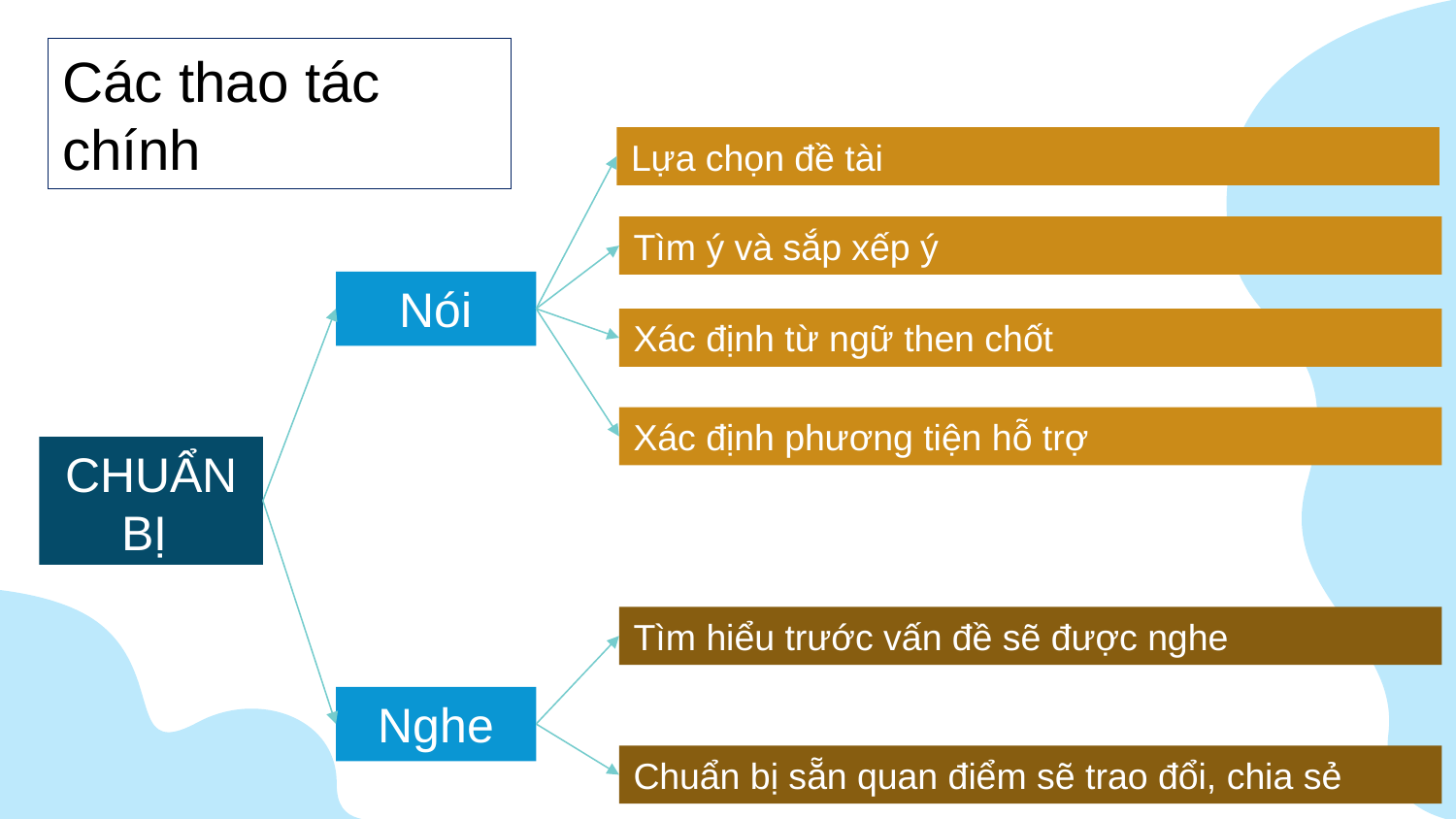

Các thao tác chính
Lựa chọn đề tài
Tìm ý và sắp xếp ý
Nói
Xác định từ ngữ then chốt
Xác định phương tiện hỗ trợ
CHUẨN BỊ
Tìm hiểu trước vấn đề sẽ được nghe
Nghe
Chuẩn bị sẵn quan điểm sẽ trao đổi, chia sẻ